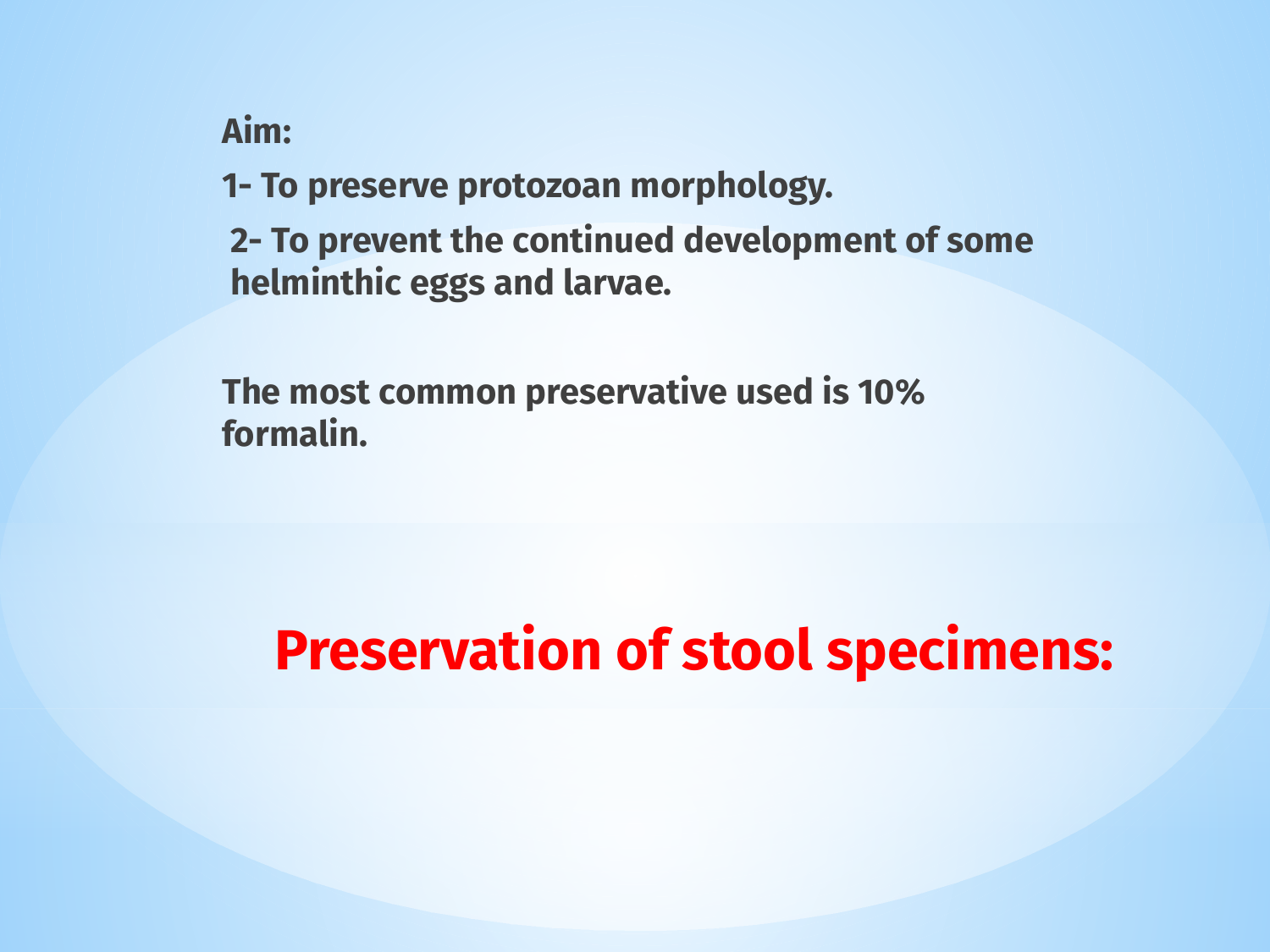

Aim:
1- To preserve protozoan morphology.
 2- To prevent the continued development of some  helminthic eggs and larvae.

The most common preservative used is 10% formalin.

# Preservation of stool specimens: